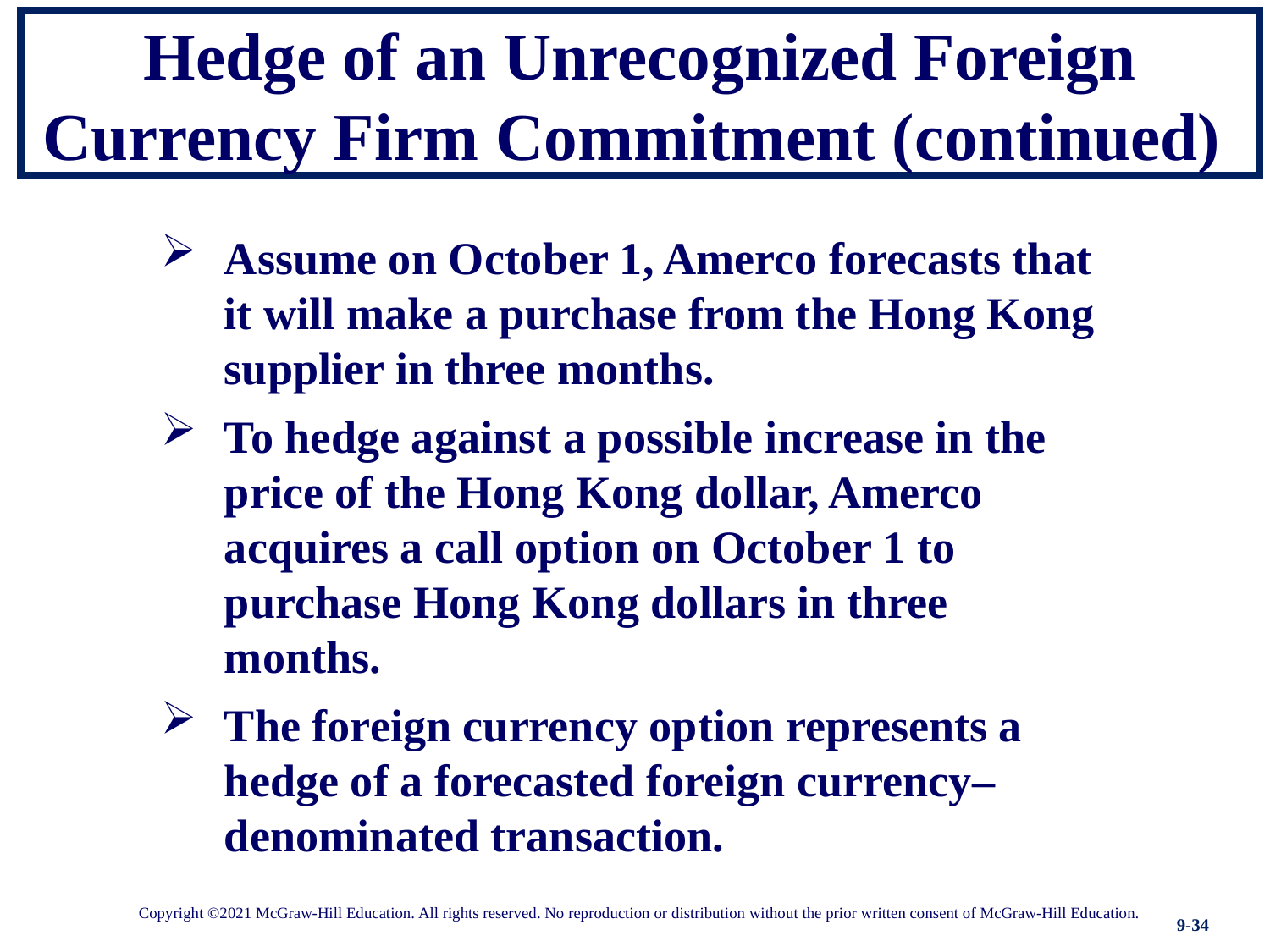

# Hedge of an Unrecognized Foreign Currency Firm Commitment (continued)
Assume on October 1, Amerco forecasts that it will make a purchase from the Hong Kong supplier in three months.
To hedge against a possible increase in the price of the Hong Kong dollar, Amerco acquires a call option on October 1 to purchase Hong Kong dollars in three months.
The foreign currency option represents a hedge of a forecasted foreign currency–denominated transaction.

Copyright ©2021 McGraw-Hill Education. All rights reserved. No reproduction or distribution without the prior written consent of McGraw-Hill Education.
9-34